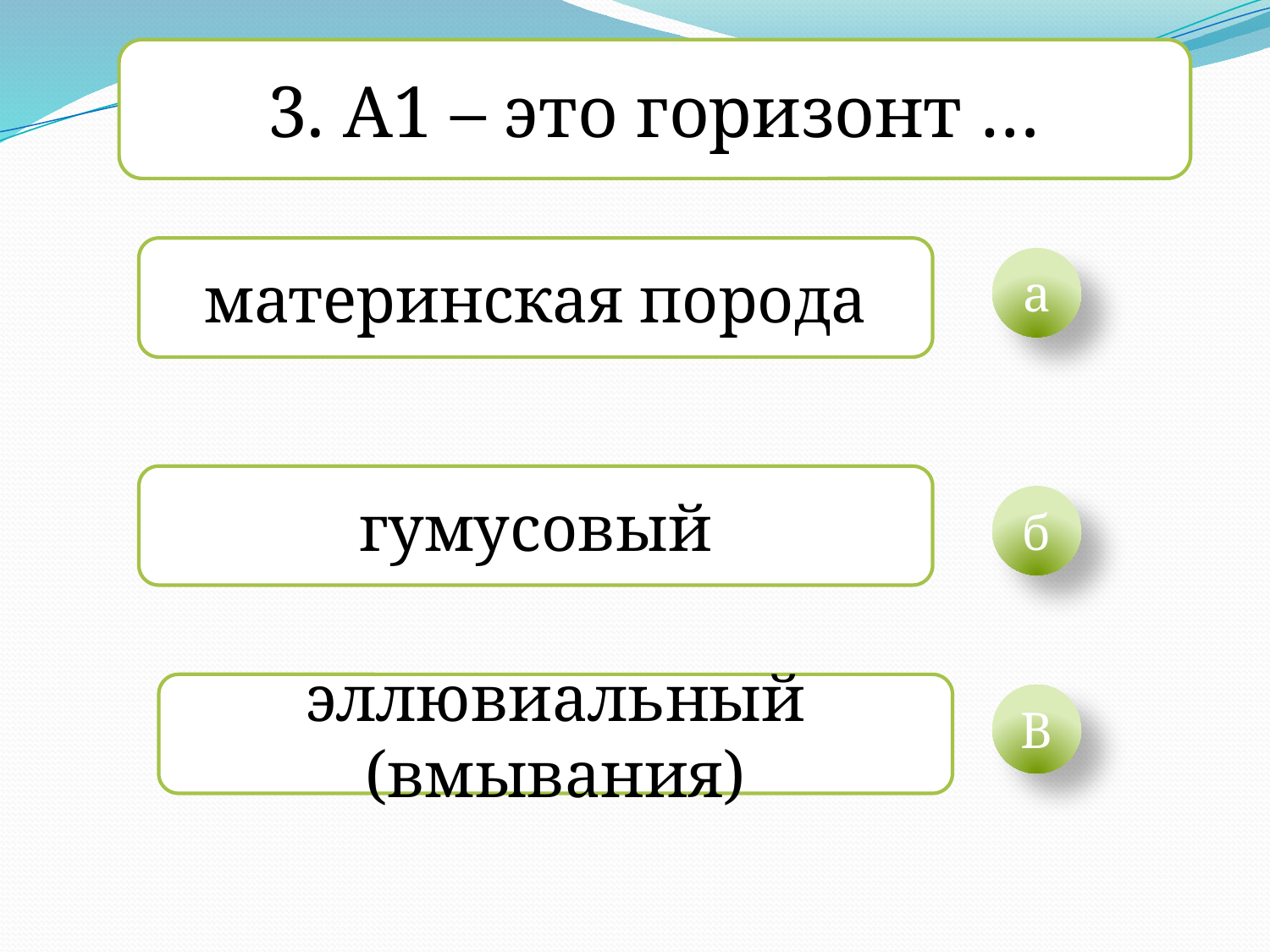

3. А1 – это горизонт …
материнская порода
а
гумусовый
б
эллювиальный (вмывания)
В